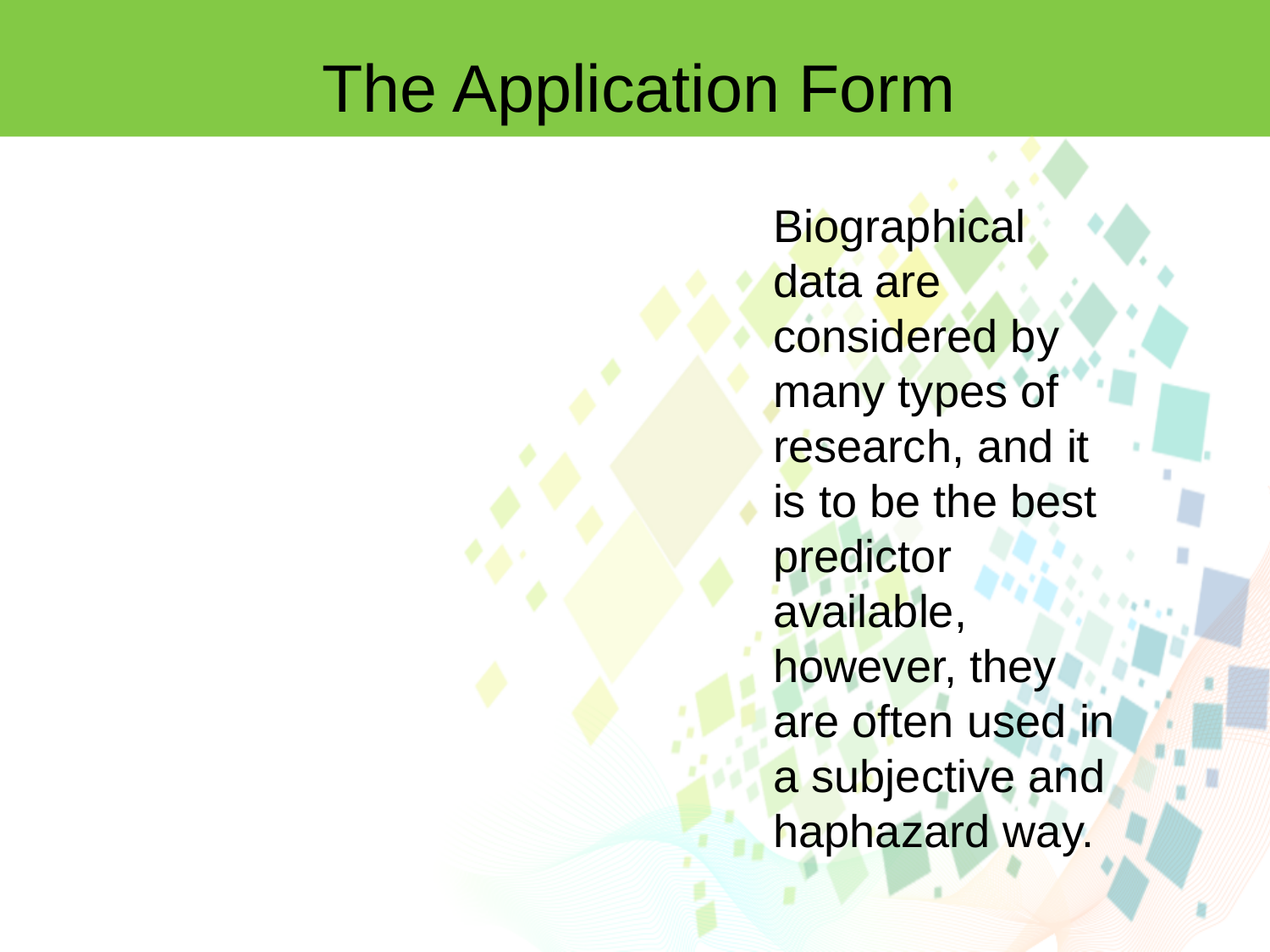

The Application Form
Biographical data are considered by many types of research, and it is to be the best predictor available, however, they are often used in a subjective and haphazard way.